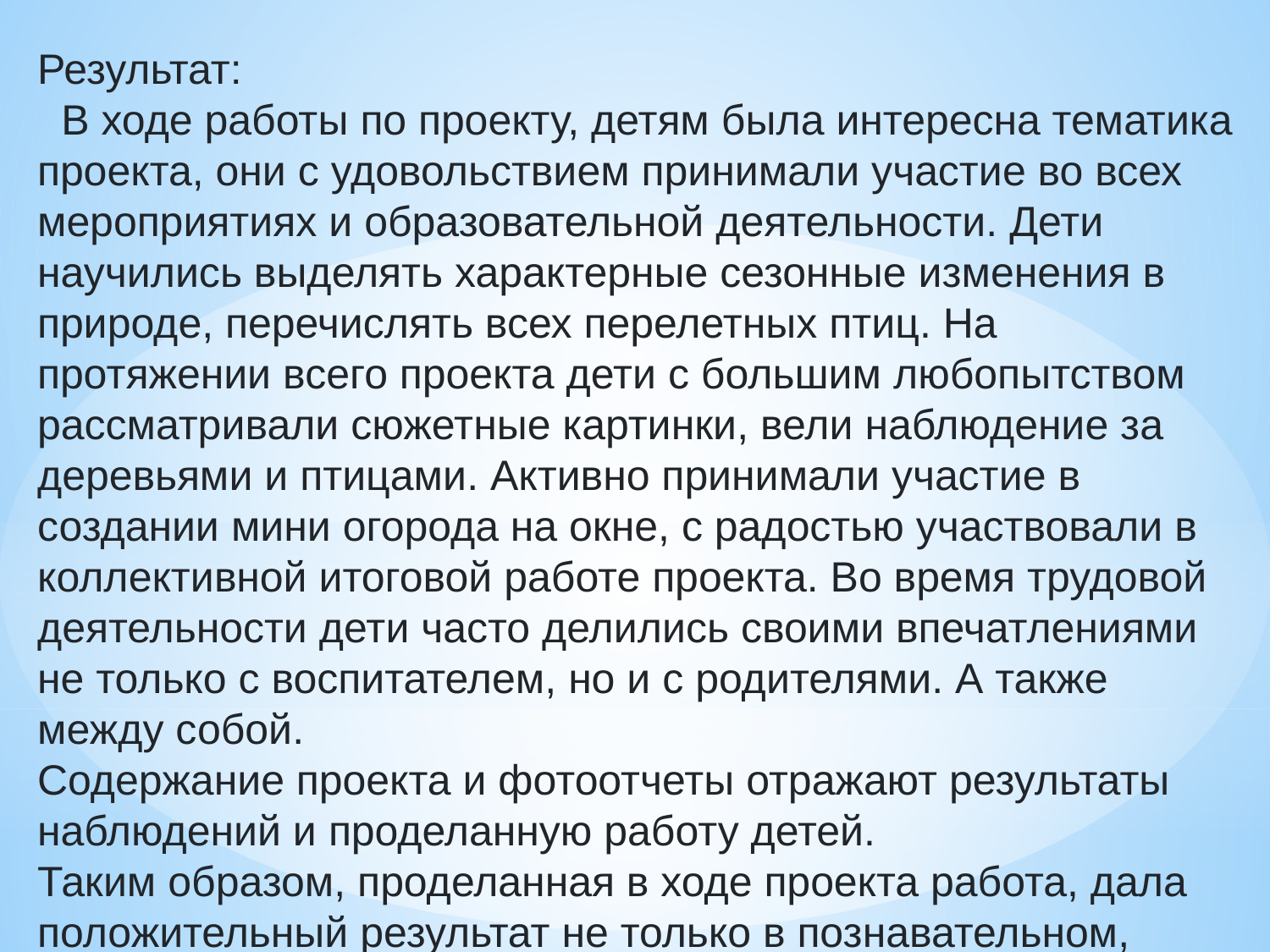

Результат:
  В ходе работы по проекту, детям была интересна тематика проекта, они с удовольствием принимали участие во всех мероприятиях и образовательной деятельности. Дети научились выделять характерные сезонные изменения в природе, перечислять всех перелетных птиц. На протяжении всего проекта дети с большим любопытством рассматривали сюжетные картинки, вели наблюдение за деревьями и птицами. Активно принимали участие в создании мини огорода на окне, с радостью участвовали в коллективной итоговой работе проекта. Во время трудовой деятельности дети часто делились своими впечатлениями не только с воспитателем, но и с родителями. А также между собой.
Содержание проекта и фотоотчеты отражают результаты наблюдений и проделанную работу детей.
Таким образом, проделанная в ходе проекта работа, дала положительный результат не только в познавательном, речевом, но и в социальном развитии детей, а также способствовала возникновению интереса и желания у родителей принять участие в проекте «Весна».